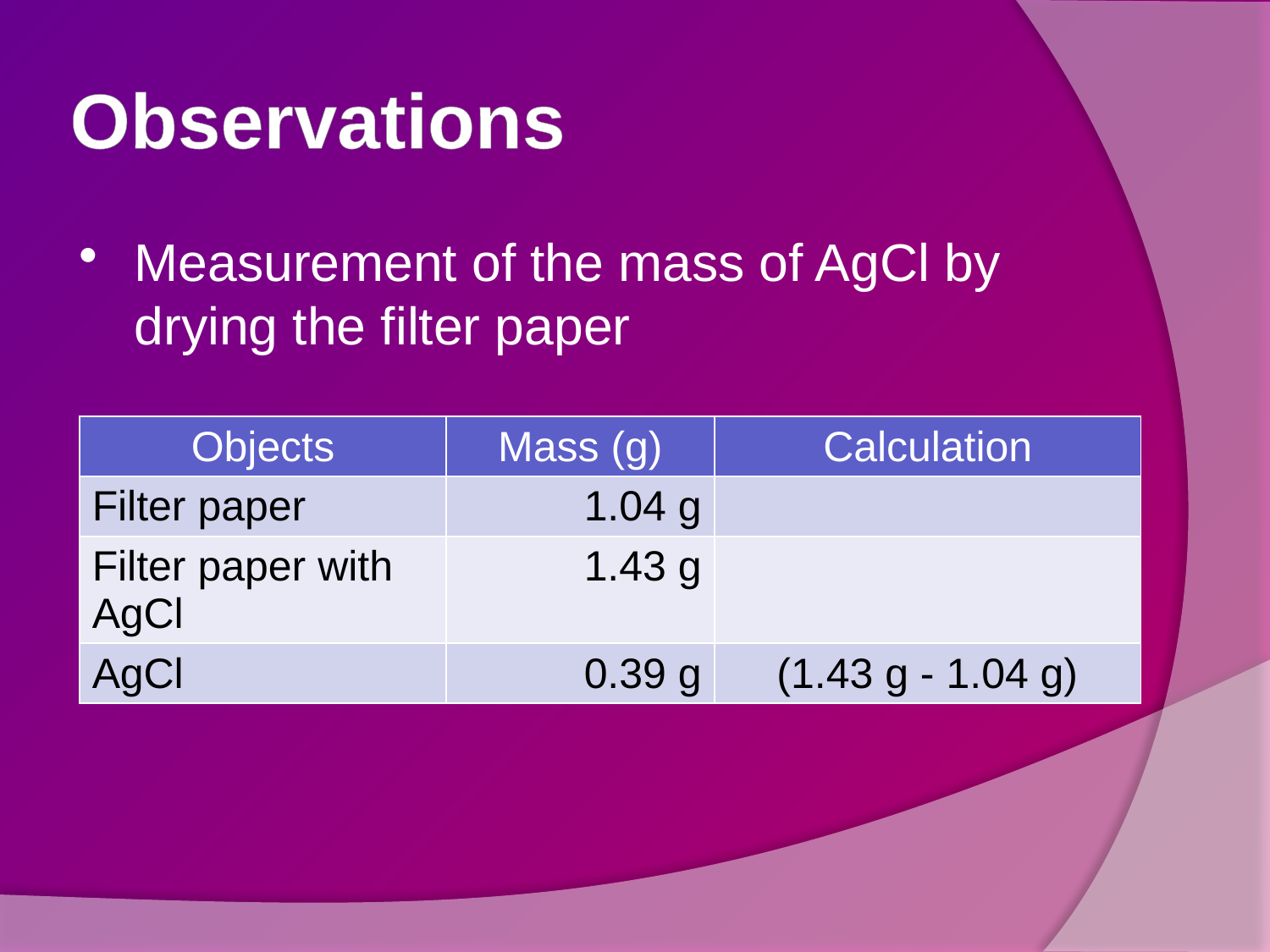

# Observations
Measurement of the mass of AgCl by drying the filter paper
| Objects | Mass (g) | Calculation |
| --- | --- | --- |
| Filter paper | 1.04 g |  |
| Filter paper with AgCl | 1.43 g |  |
| AgCl | 0.39 g | (1.43 g - 1.04 g) |